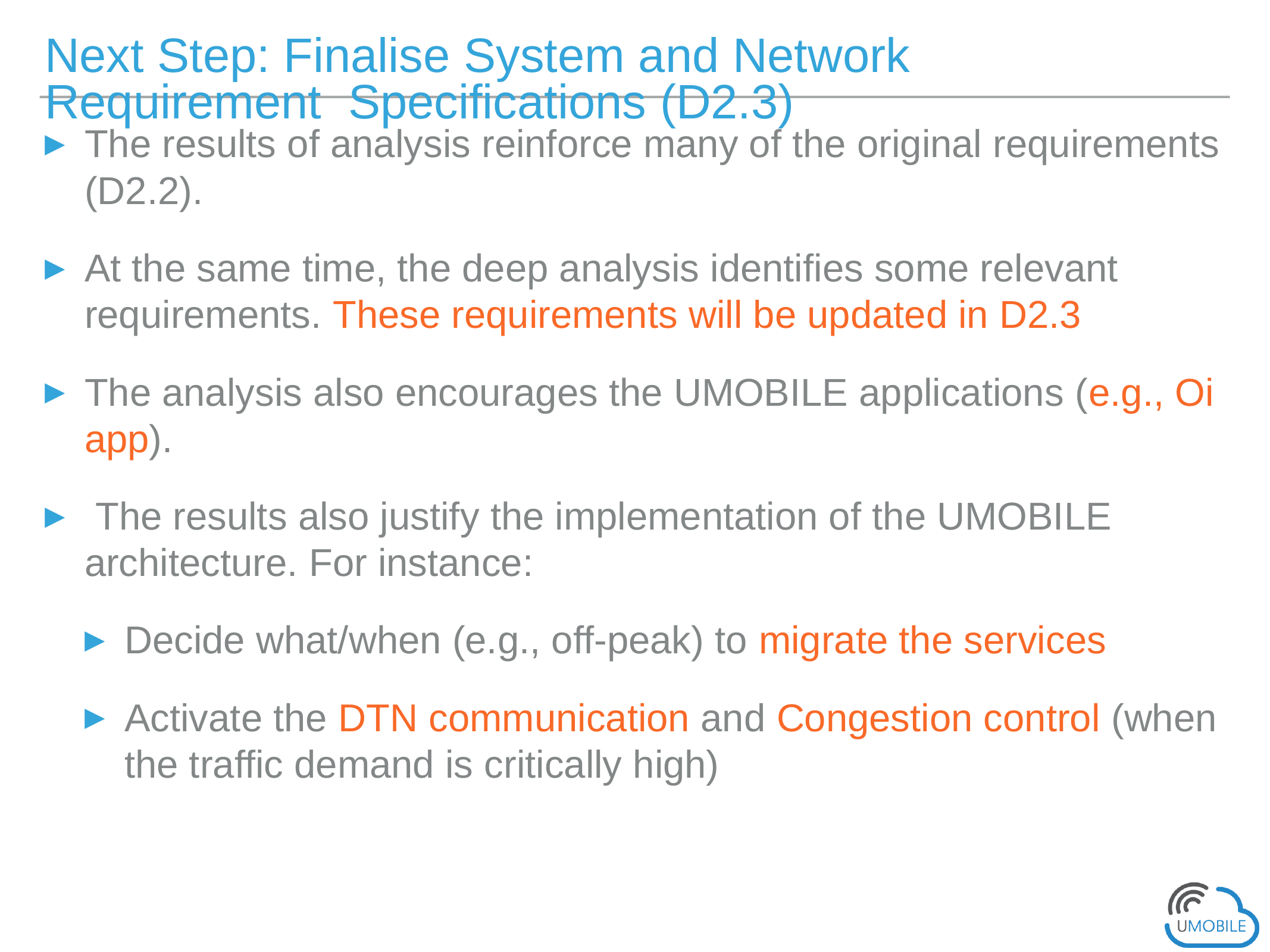

# Next Step: Finalise System and Network Requirement  Specifications (D2.3)
15
The results of analysis reinforce many of the original requirements (D2.2).
At the same time, the deep analysis identifies some relevant requirements. These requirements will be updated in D2.3
The analysis also encourages the UMOBILE applications (e.g., Oi app).
 The results also justify the implementation of the UMOBILE architecture. For instance:
Decide what/when (e.g., off-peak) to migrate the services
Activate the DTN communication and Congestion control (when the traffic demand is critically high)